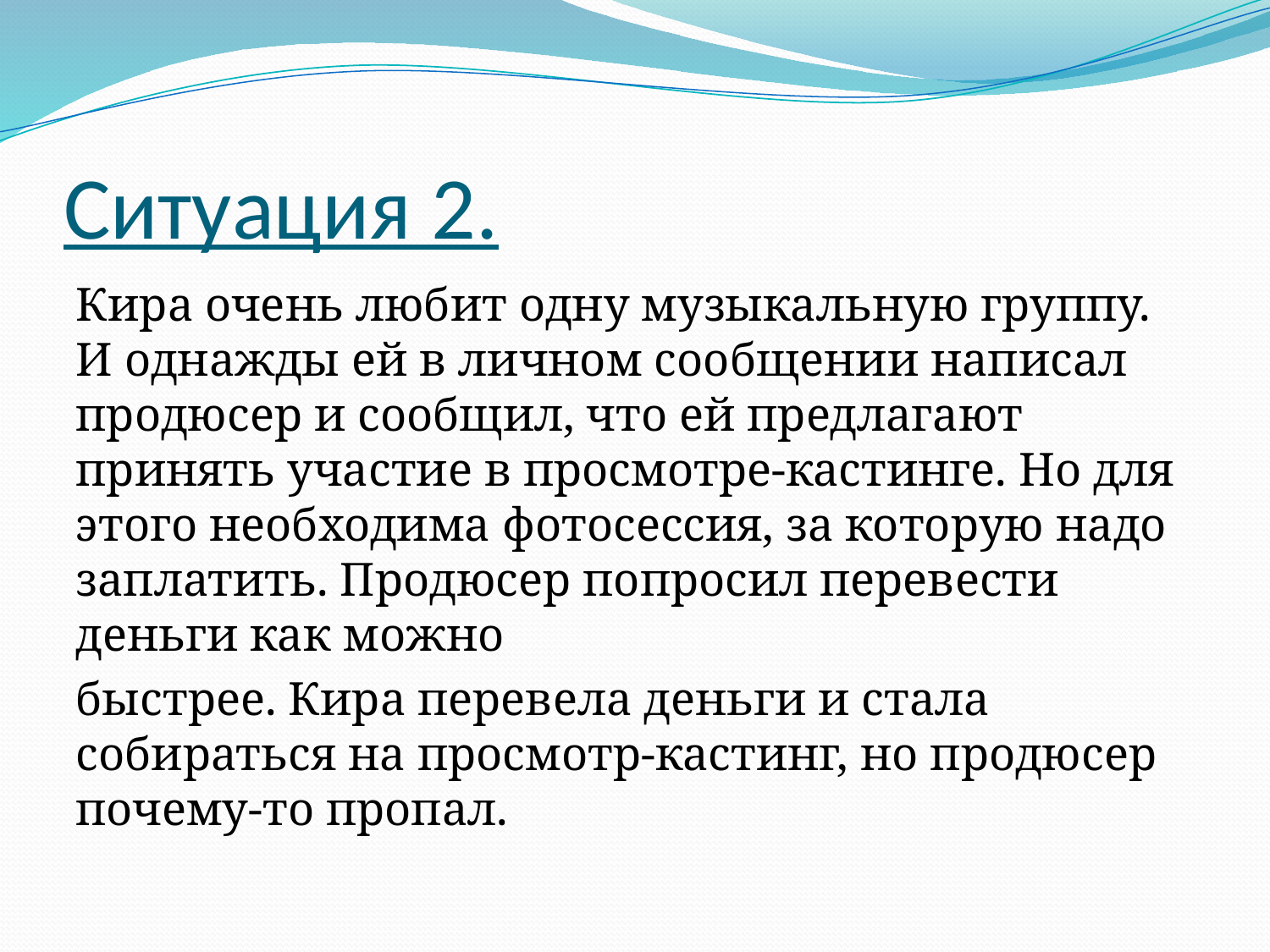

# Ситуация 2.
Кира очень любит одну музыкальную группу. И однажды ей в личном сообщении написал продюсер и сообщил, что ей предлагают принять участие в просмотре-кастинге. Но для этого необходима фотосессия, за которую надо заплатить. Продюсер попросил перевести деньги как можно
быстрее. Кира перевела деньги и стала собираться на просмотр-кастинг, но продюсер почему-то пропал.